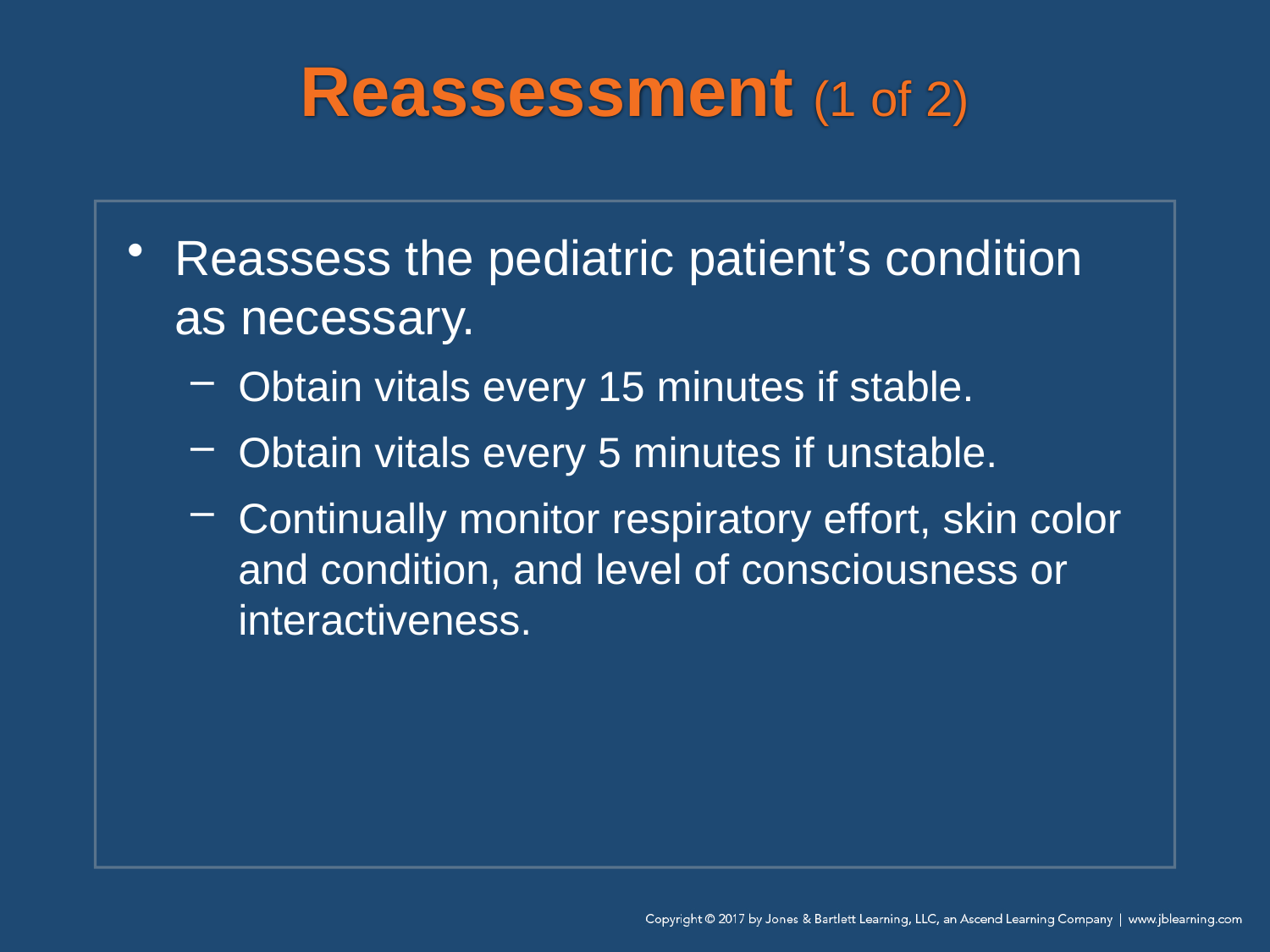

# Reassessment (1 of 2)
Reassess the pediatric patient’s condition as necessary.
Obtain vitals every 15 minutes if stable.
Obtain vitals every 5 minutes if unstable.
Continually monitor respiratory effort, skin color and condition, and level of consciousness or interactiveness.